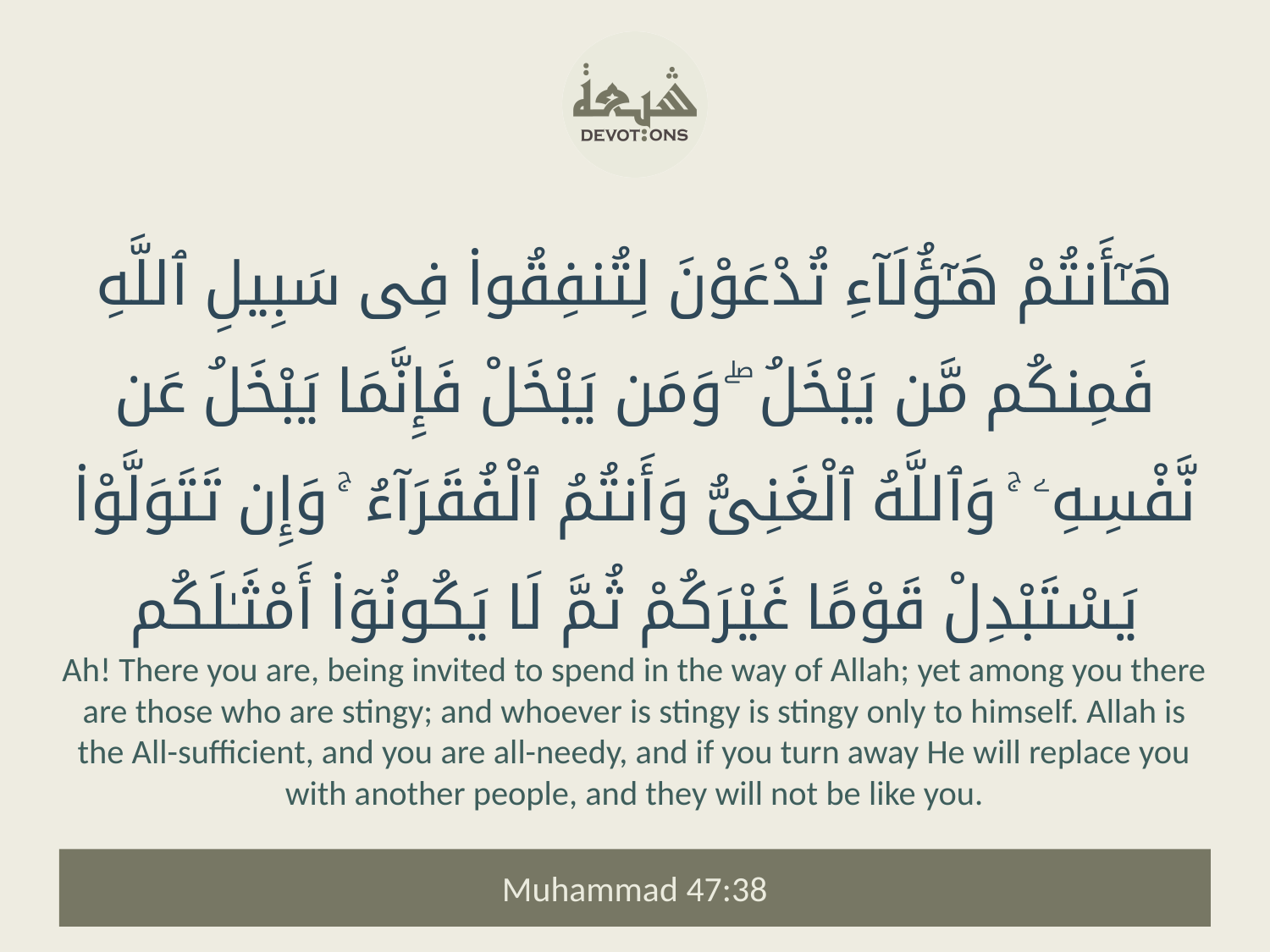

هَـٰٓأَنتُمْ هَـٰٓؤُلَآءِ تُدْعَوْنَ لِتُنفِقُوا۟ فِى سَبِيلِ ٱللَّهِ فَمِنكُم مَّن يَبْخَلُ ۖ وَمَن يَبْخَلْ فَإِنَّمَا يَبْخَلُ عَن نَّفْسِهِۦ ۚ وَٱللَّهُ ٱلْغَنِىُّ وَأَنتُمُ ٱلْفُقَرَآءُ ۚ وَإِن تَتَوَلَّوْا۟ يَسْتَبْدِلْ قَوْمًا غَيْرَكُمْ ثُمَّ لَا يَكُونُوٓا۟ أَمْثَـٰلَكُم
Ah! There you are, being invited to spend in the way of Allah; yet among you there are those who are stingy; and whoever is stingy is stingy only to himself. Allah is the All-sufficient, and you are all-needy, and if you turn away He will replace you with another people, and they will not be like you.
Muhammad 47:38